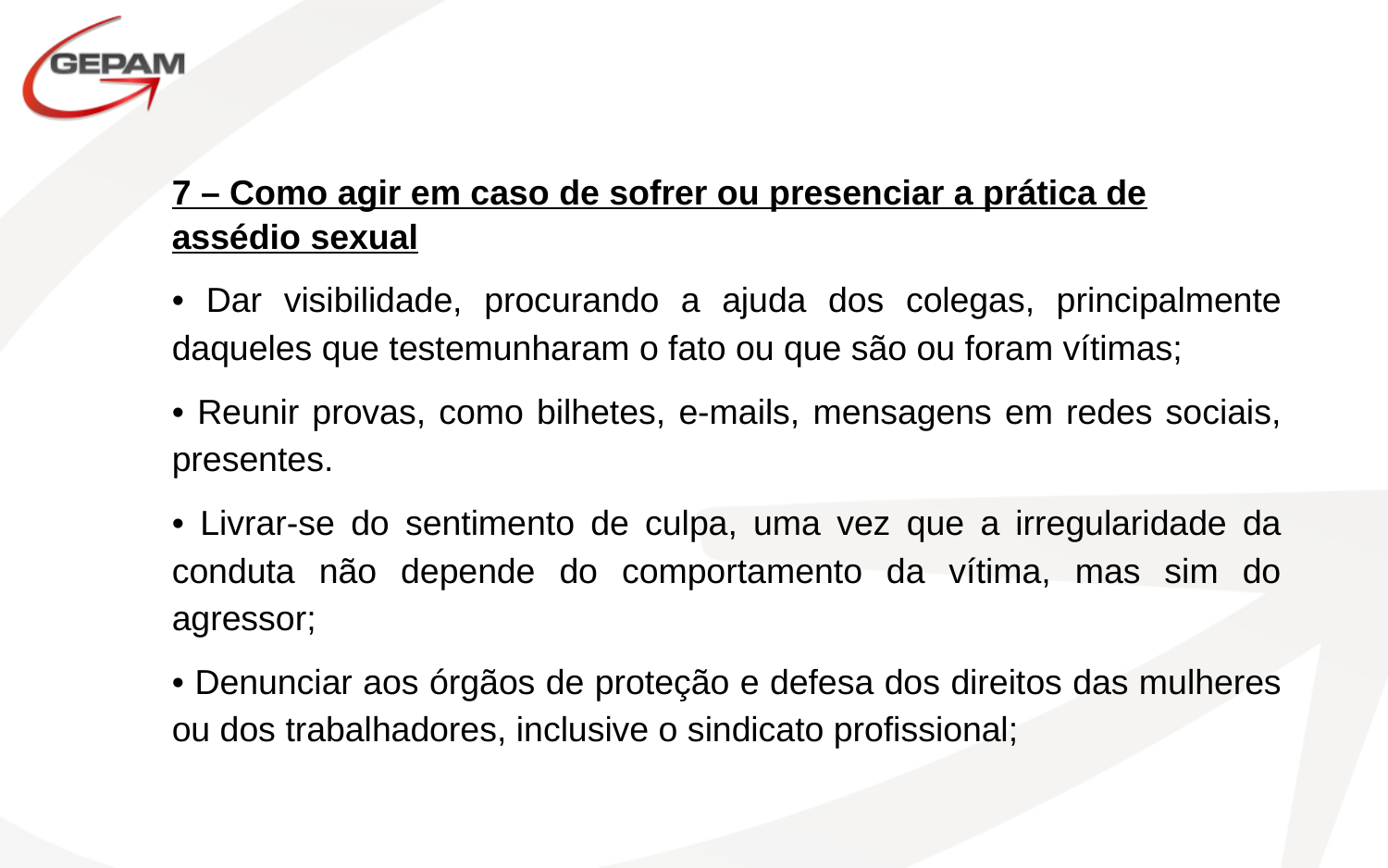

7 – Como agir em caso de sofrer ou presenciar a prática de assédio sexual
• Dar visibilidade, procurando a ajuda dos colegas, principalmente daqueles que testemunharam o fato ou que são ou foram vítimas;
• Reunir provas, como bilhetes, e-mails, mensagens em redes sociais, presentes.
• Livrar-se do sentimento de culpa, uma vez que a irregularidade da conduta não depende do comportamento da vítima, mas sim do agressor;
• Denunciar aos órgãos de proteção e defesa dos direitos das mulheres ou dos trabalhadores, inclusive o sindicato profissional;